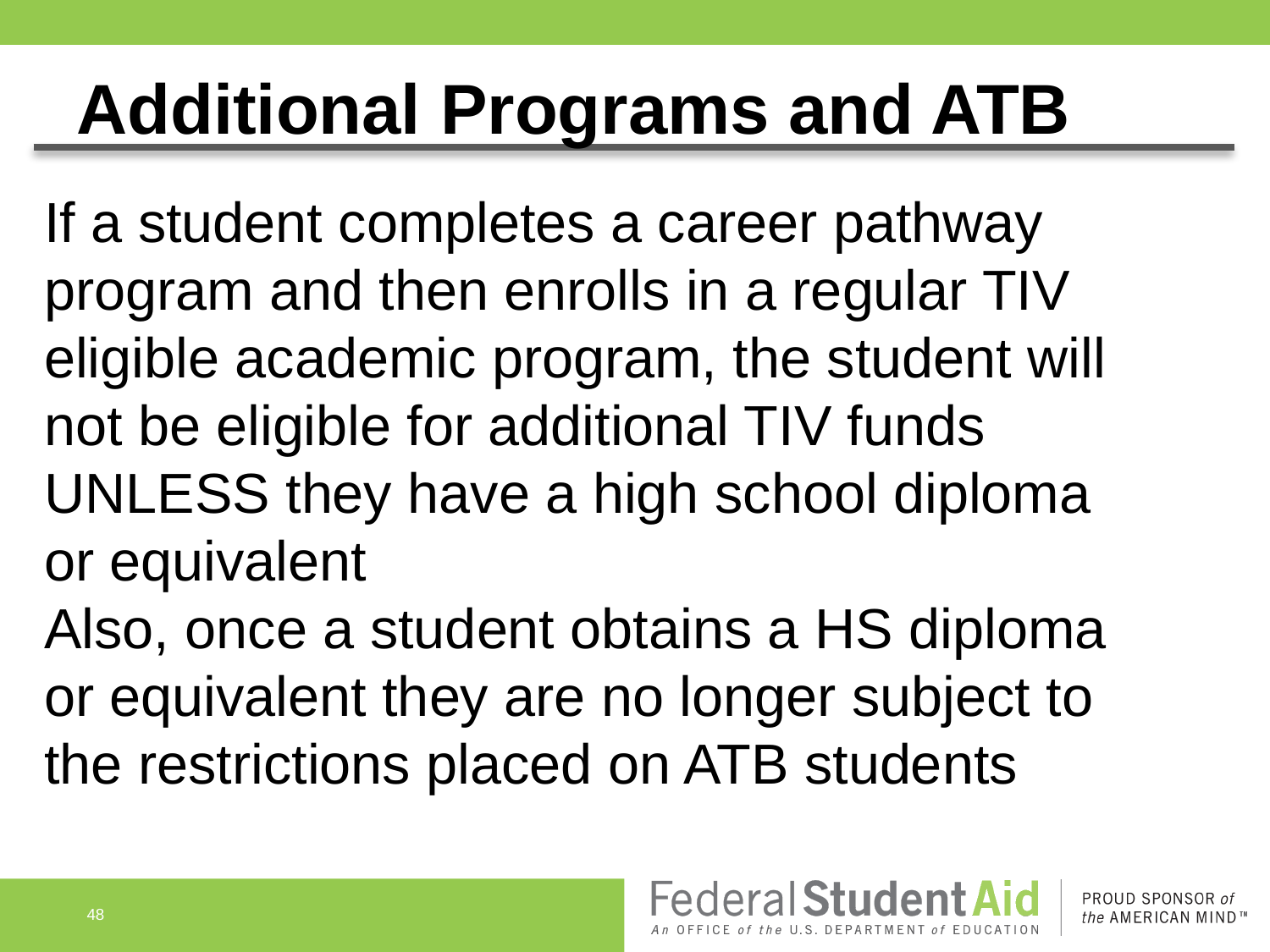

# Additional Programs and ATB
If a student completes a career pathway program and then enrolls in a regular TIV eligible academic program, the student will not be eligible for additional TIV funds UNLESS they have a high school diploma or equivalent
Also, once a student obtains a HS diploma or equivalent they are no longer subject to the restrictions placed on ATB students
48